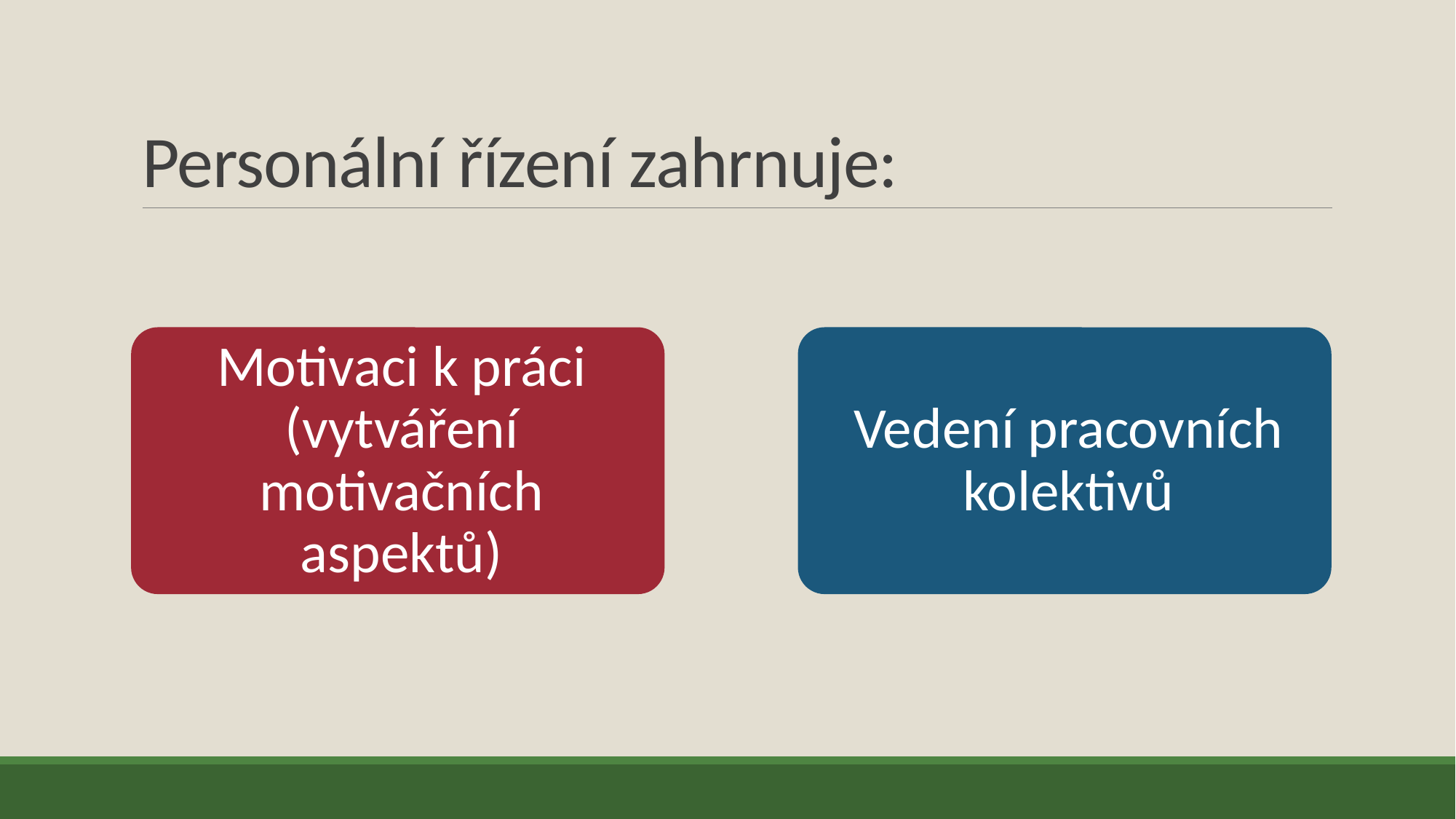

# Personální řízení zahrnuje:
Motivaci k práci (vytváření motivačních aspektů)
Vedení pracovních kolektivů